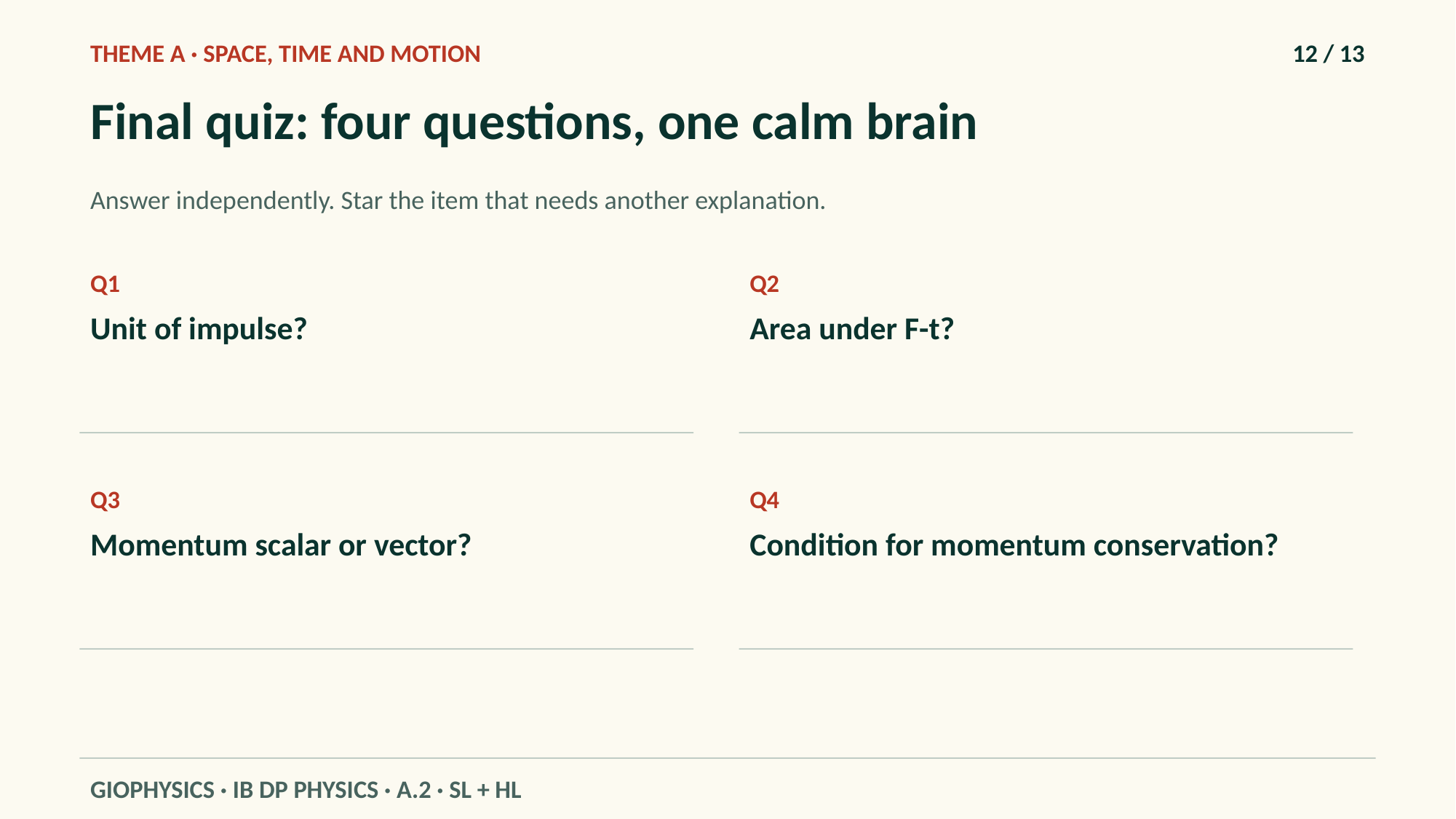

THEME A · SPACE, TIME AND MOTION
12 / 13
Final quiz: four questions, one calm brain
Answer independently. Star the item that needs another explanation.
Q1
Q2
Unit of impulse?
Area under F-t?

Q3
Q4
Momentum scalar or vector?
Condition for momentum conservation?

GIOPHYSICS · IB DP PHYSICS · A.2 · SL + HL